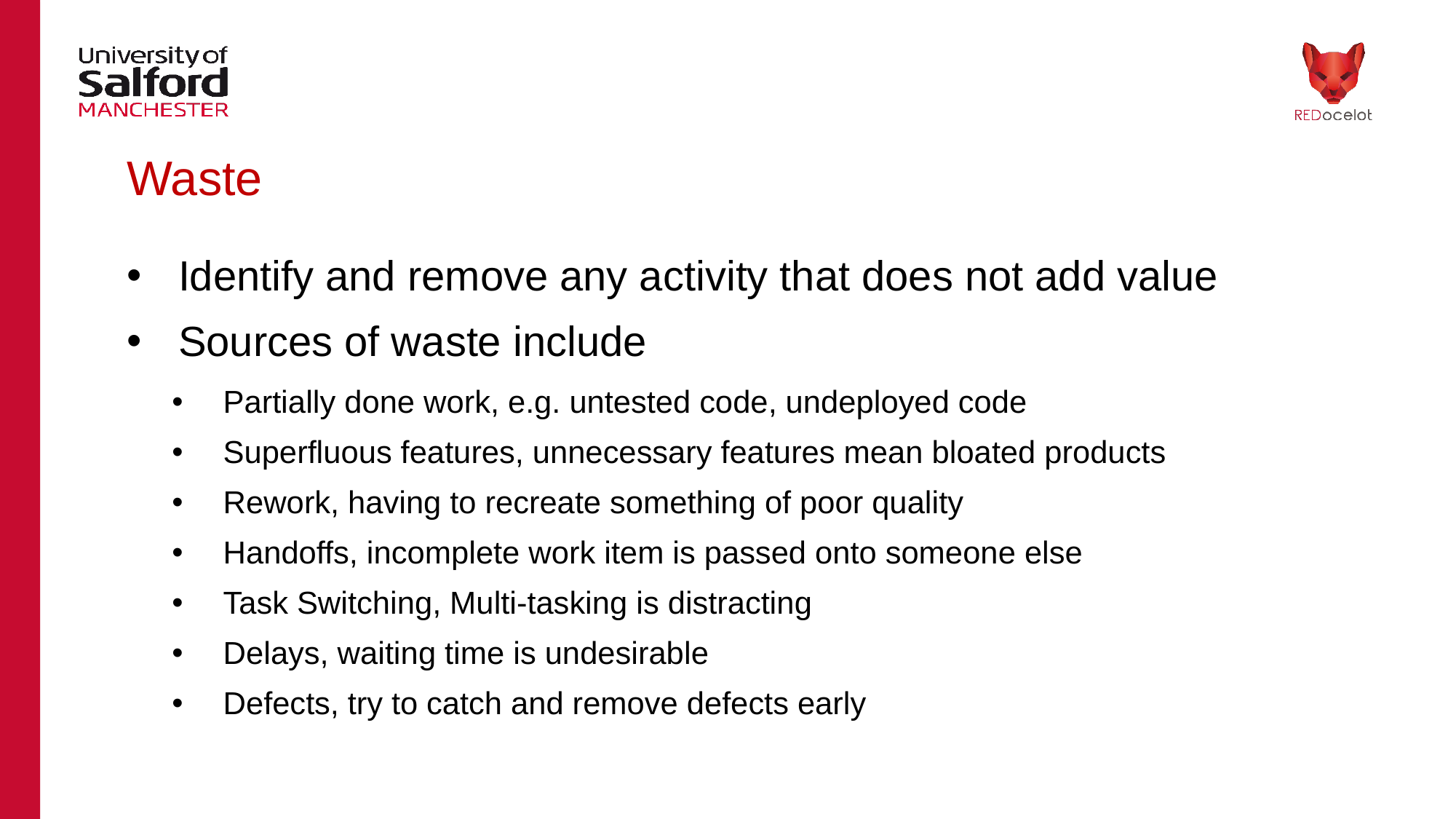

# Waste
Identify and remove any activity that does not add value
Sources of waste include
Partially done work, e.g. untested code, undeployed code
Superfluous features, unnecessary features mean bloated products
Rework, having to recreate something of poor quality
Handoffs, incomplete work item is passed onto someone else
Task Switching, Multi-tasking is distracting
Delays, waiting time is undesirable
Defects, try to catch and remove defects early